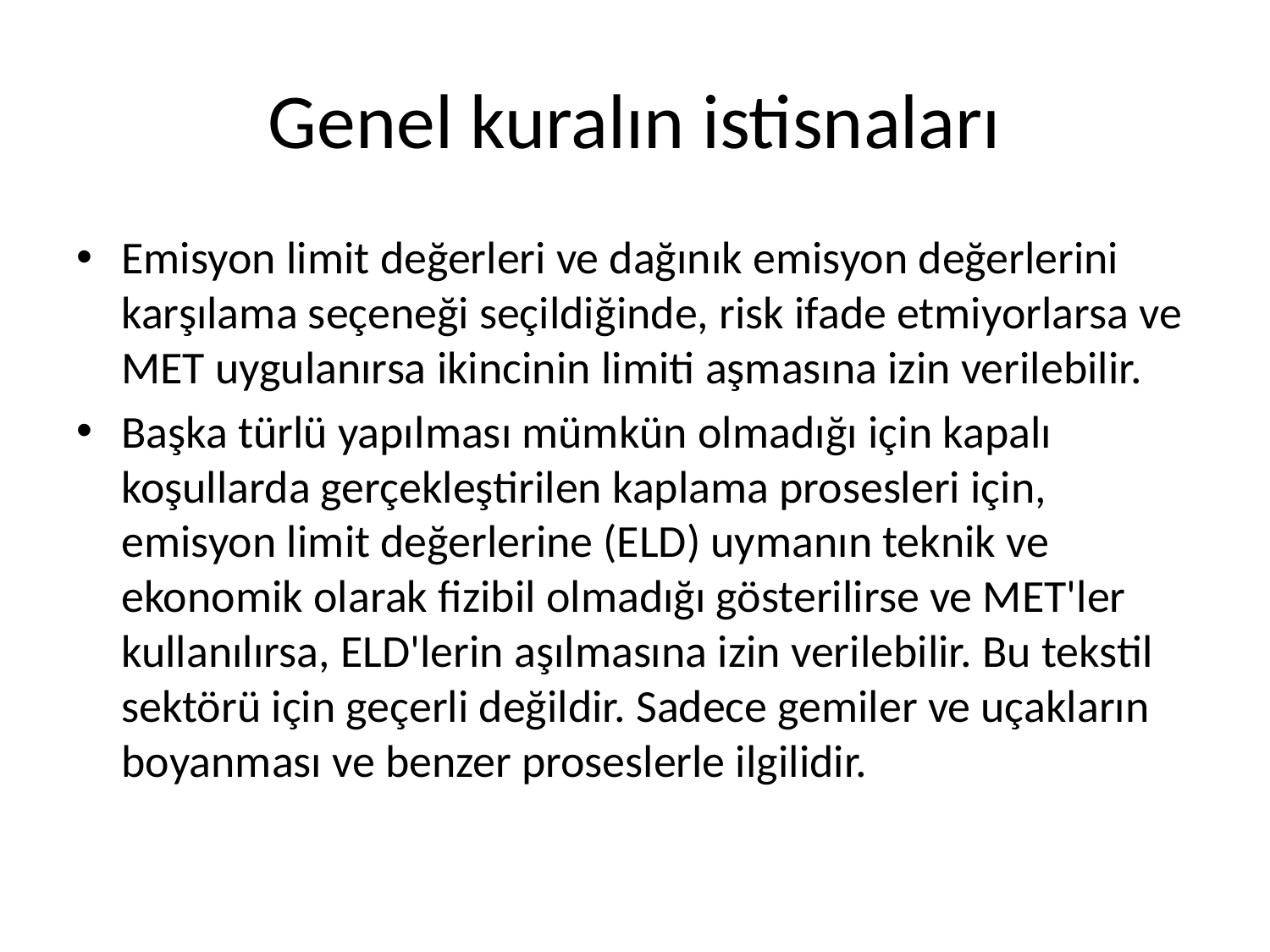

# Genel kuralın istisnaları
Emisyon limit değerleri ve dağınık emisyon değerlerini karşılama seçeneği seçildiğinde, risk ifade etmiyorlarsa ve MET uygulanırsa ikincinin limiti aşmasına izin verilebilir.
Başka türlü yapılması mümkün olmadığı için kapalı koşullarda gerçekleştirilen kaplama prosesleri için, emisyon limit değerlerine (ELD) uymanın teknik ve ekonomik olarak fizibil olmadığı gösterilirse ve MET'ler kullanılırsa, ELD'lerin aşılmasına izin verilebilir. Bu tekstil sektörü için geçerli değildir. Sadece gemiler ve uçakların boyanması ve benzer proseslerle ilgilidir.